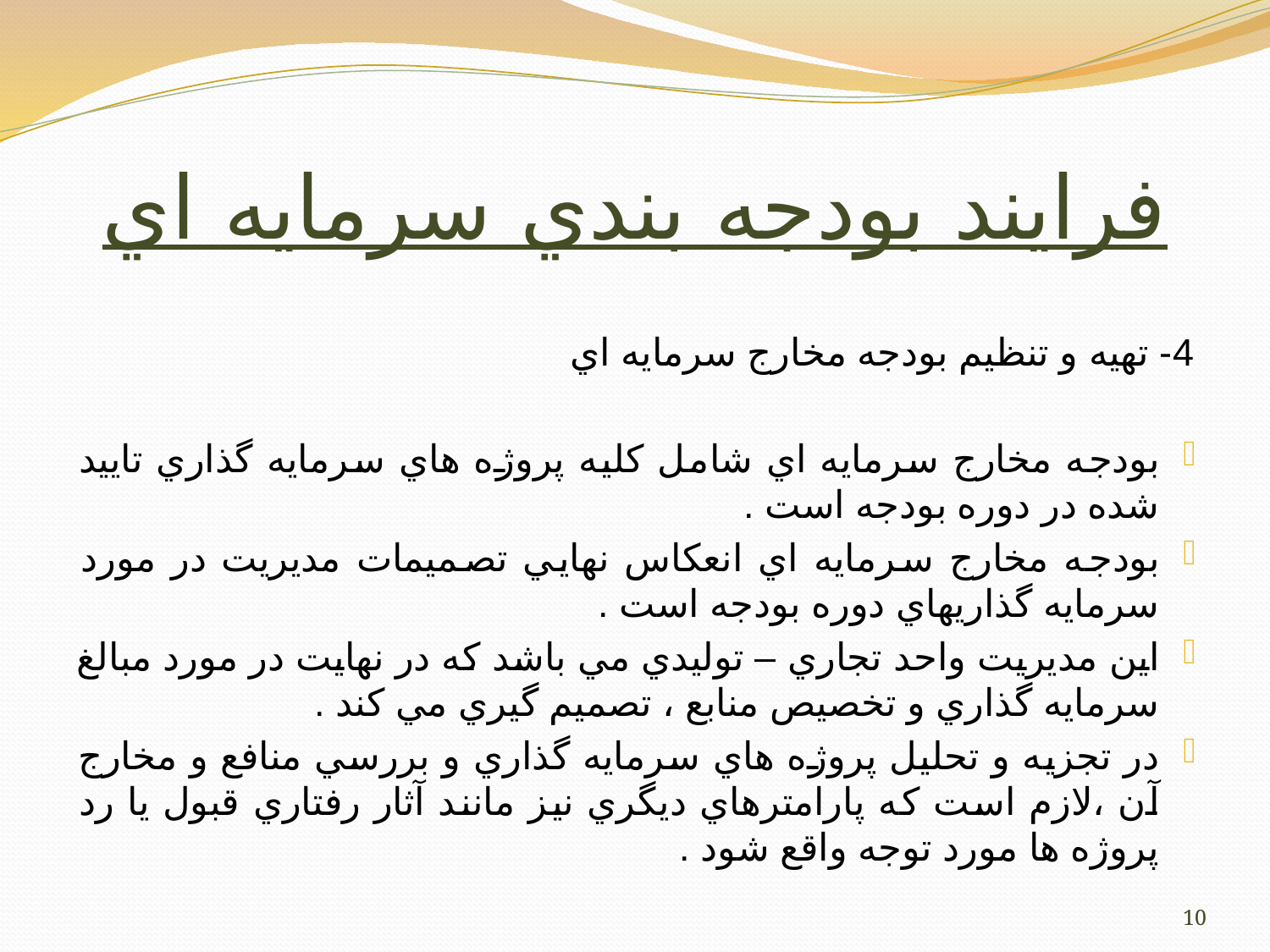

# فرايند بودجه بندي سرمايه اي

4- تهيه و تنظيم بودجه مخارج سرمايه اي

بودجه مخارج سرمايه اي شامل كليه پروژه هاي سرمايه گذاري تاييد شده در دوره بودجه است .
بودجه مخارج سرمايه اي انعكاس نهايي تصميمات مديريت در مورد سرمايه گذاريهاي دوره بودجه است .
اين مديريت واحد تجاري – توليدي مي باشد كه در نهايت در مورد مبالغ سرمايه گذاري و تخصيص منابع ، تصميم گيري مي كند .
در تجزيه و تحليل پروژه هاي سرمايه گذاري و بررسي منافع و مخارج آن ،لازم است كه پارامترهاي ديگري نيز مانند آثار رفتاري قبول يا رد پروژه ها مورد توجه واقع شود .
10